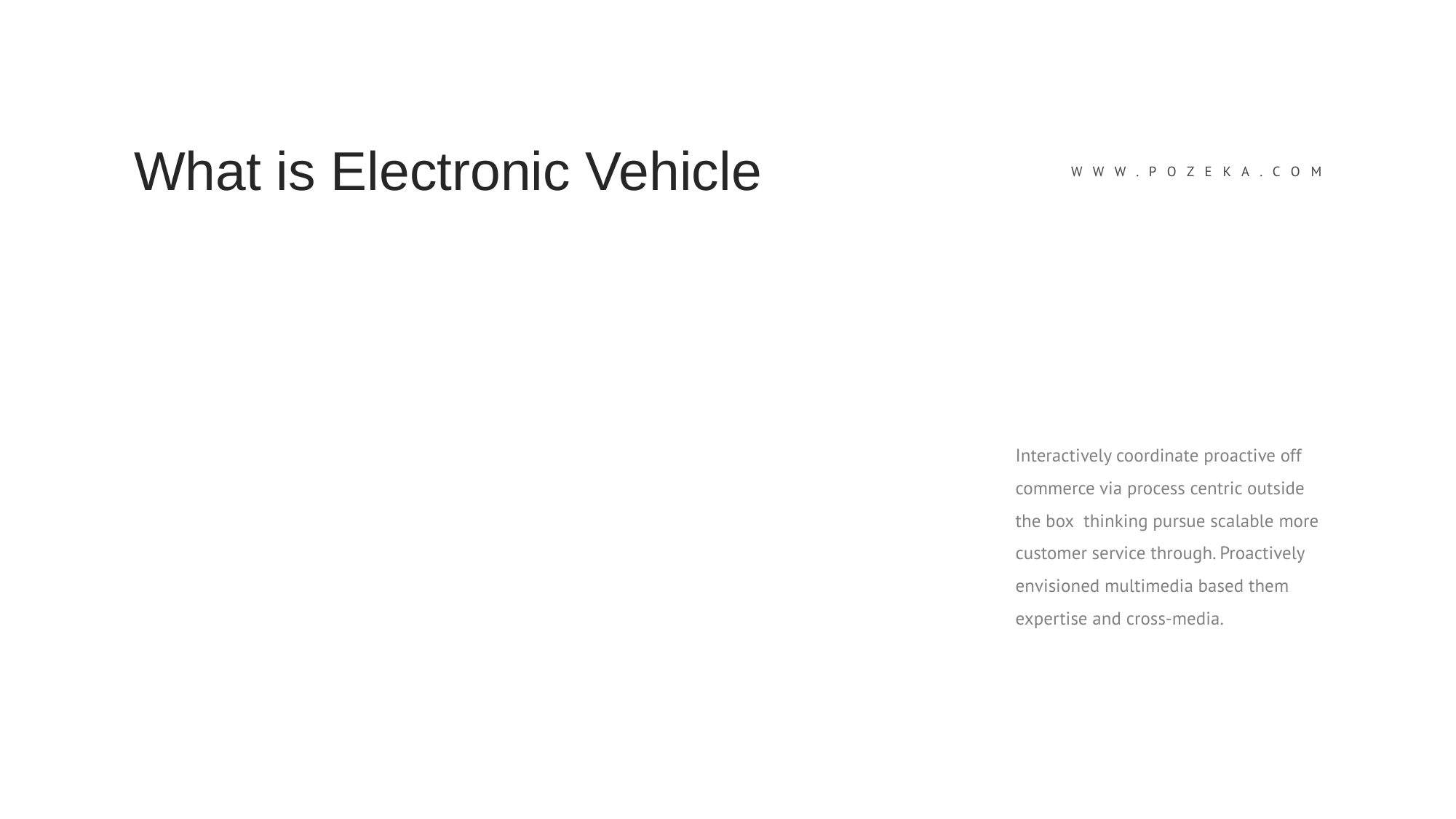

What is Electronic Vehicle
W   W   W   .   P   O   Z   E   K   A   .   C   O   M

Interactively coordinate proactive off commerce via process centric outside the box  thinking pursue scalable more customer service through. Proactively envisioned multimedia based them expertise and cross-media.